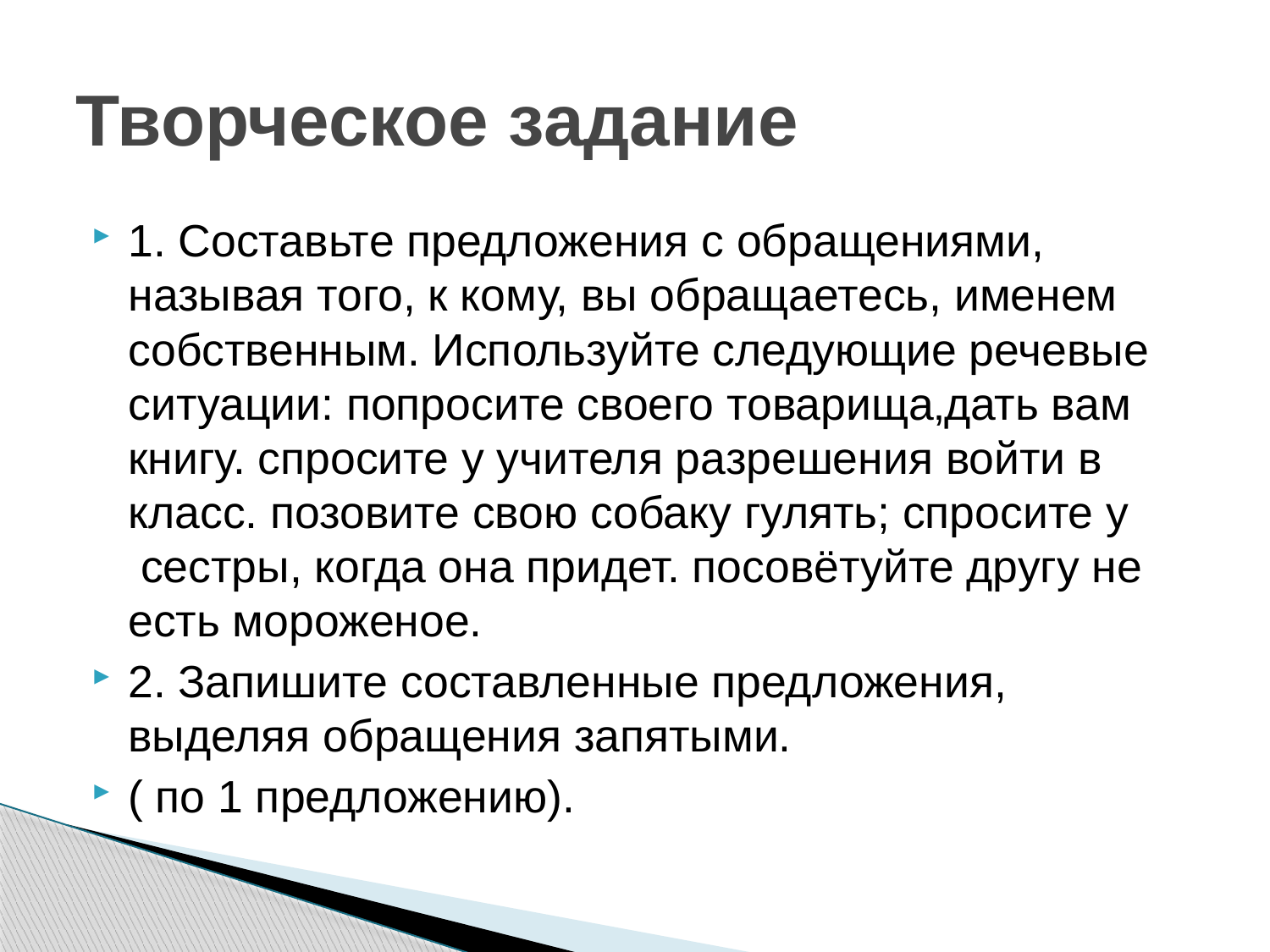

# Творческое задание
1. Составьте предложения с обращениями, называя того, к кому, вы обращаетесь, именем собственным. Используйте следующие речевые ситуации: попросите своего товарища‚дать вам книгу. спросите у учителя разрешения войти в класс. позовите свою собаку гулять; спросите у  сестры, когда она придет. посовётуйте другу не есть мороженое.
2. Запишите составленные предложения, выделяя обращения запятыми.
( по 1 предложению).